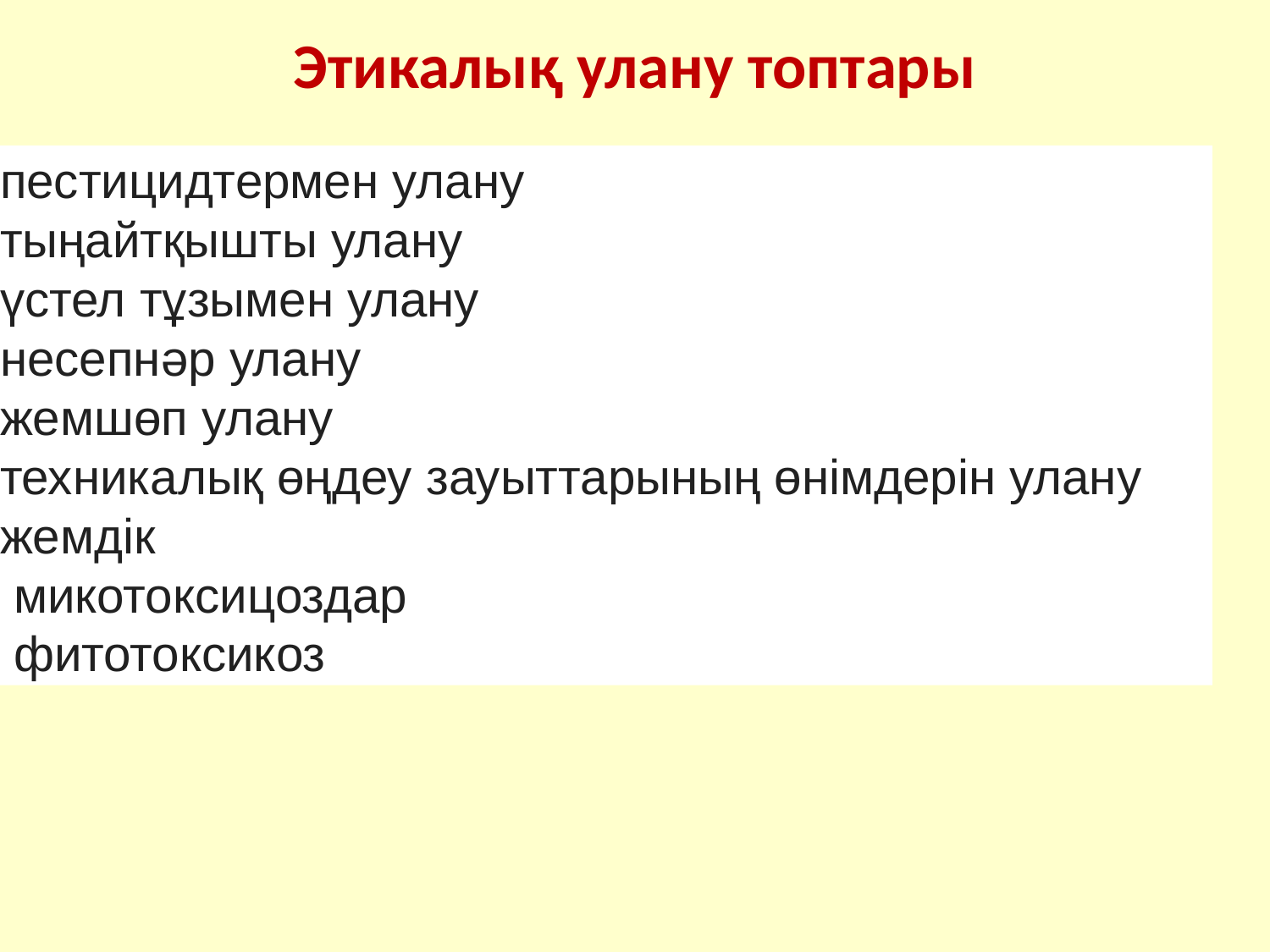

# Этикалық улану топтары
пестицидтермен улану
тыңайтқышты улану
үстел тұзымен улану
несепнәр улану
жемшөп улану
техникалық өңдеу зауыттарының өнімдерін улану жемдік
 микотоксицоздар
 фитотоксикоз